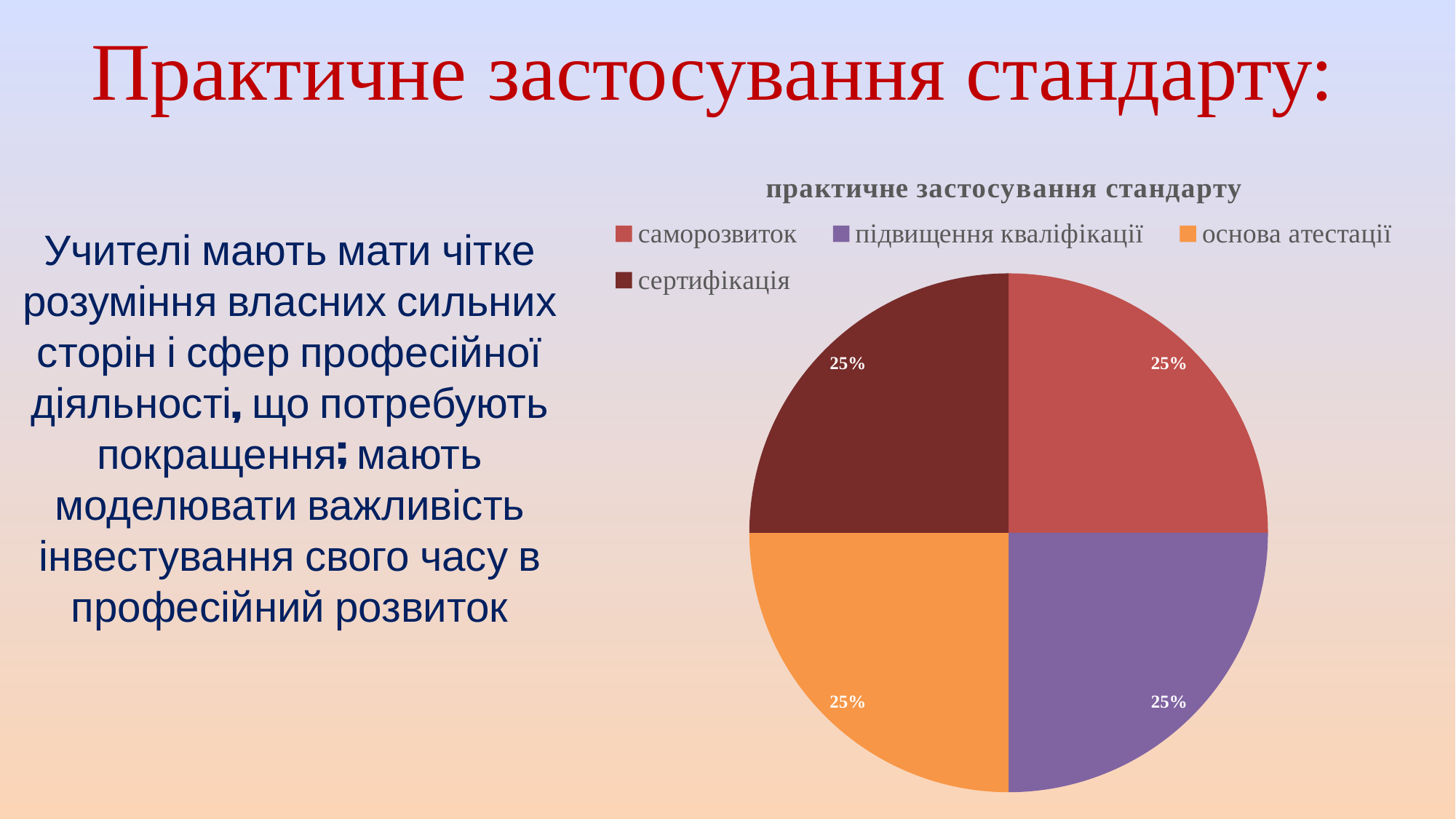

Практичне застосування стандарту:

### Chart:

| Category | практичне застосування стандарту  |
|---|---|
| саморозвиток | 25.0 |
| підвищення кваліфікації | 25.0 |
| основа атестації | 25.0 |
| сертифікація | 25.0 |
# Учителі мають мати чітке
розуміння власних сильних
сторін і сфер професійної
діяльності, що потребують
покращення; мають
моделювати важливість
інвестування свого часу в
професійний розвиток